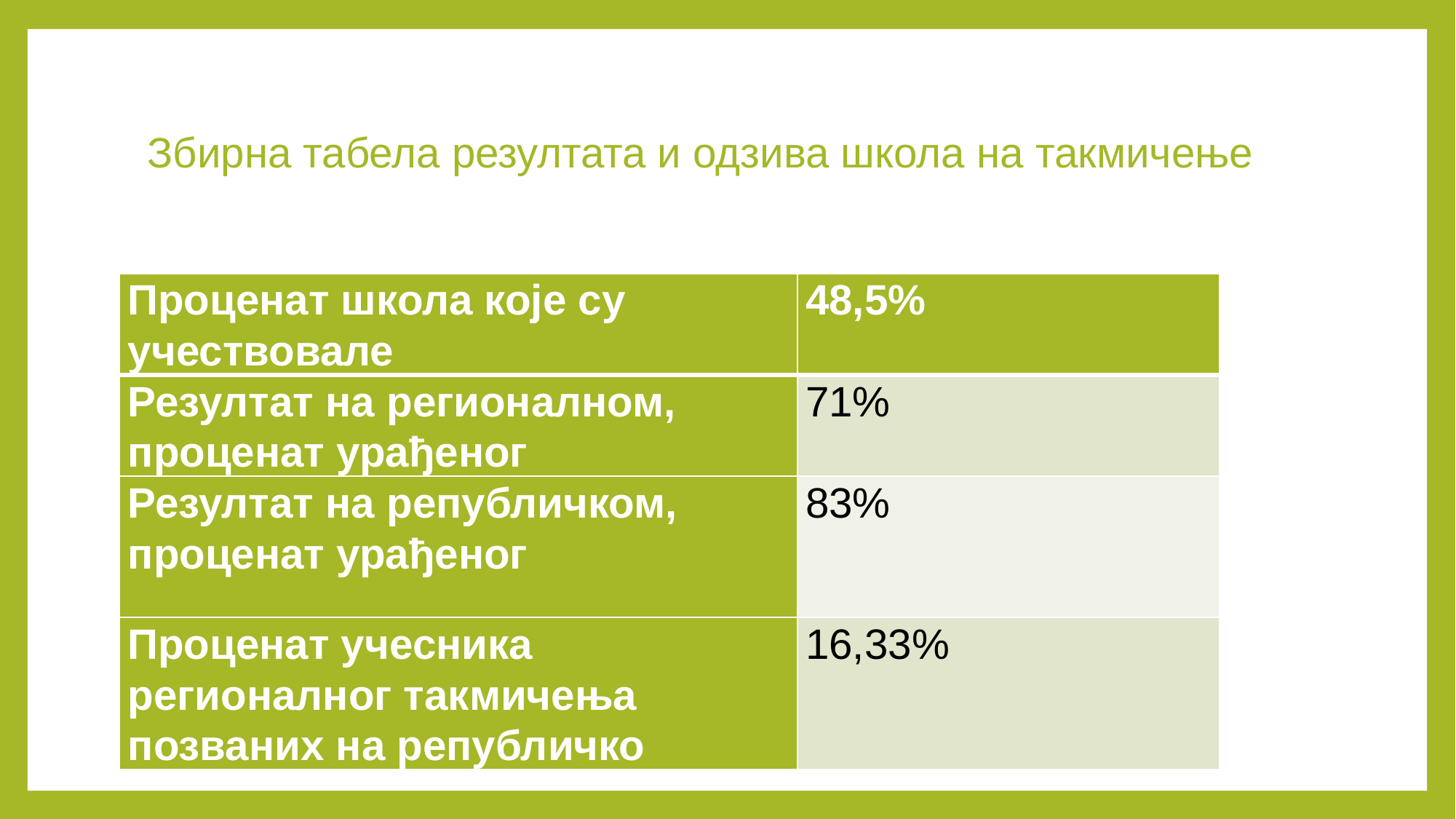

# Збирна табела резултата и одзива школа на такмичење
| Проценат школа које су учествовале | 48,5% |
| --- | --- |
| Резултат на регионалном, проценат урађеног | 71% |
| Резултат на републичком, проценат урађеног | 83% |
| Проценат учесника регионалног такмичења позваних на републичко | 16,33% |